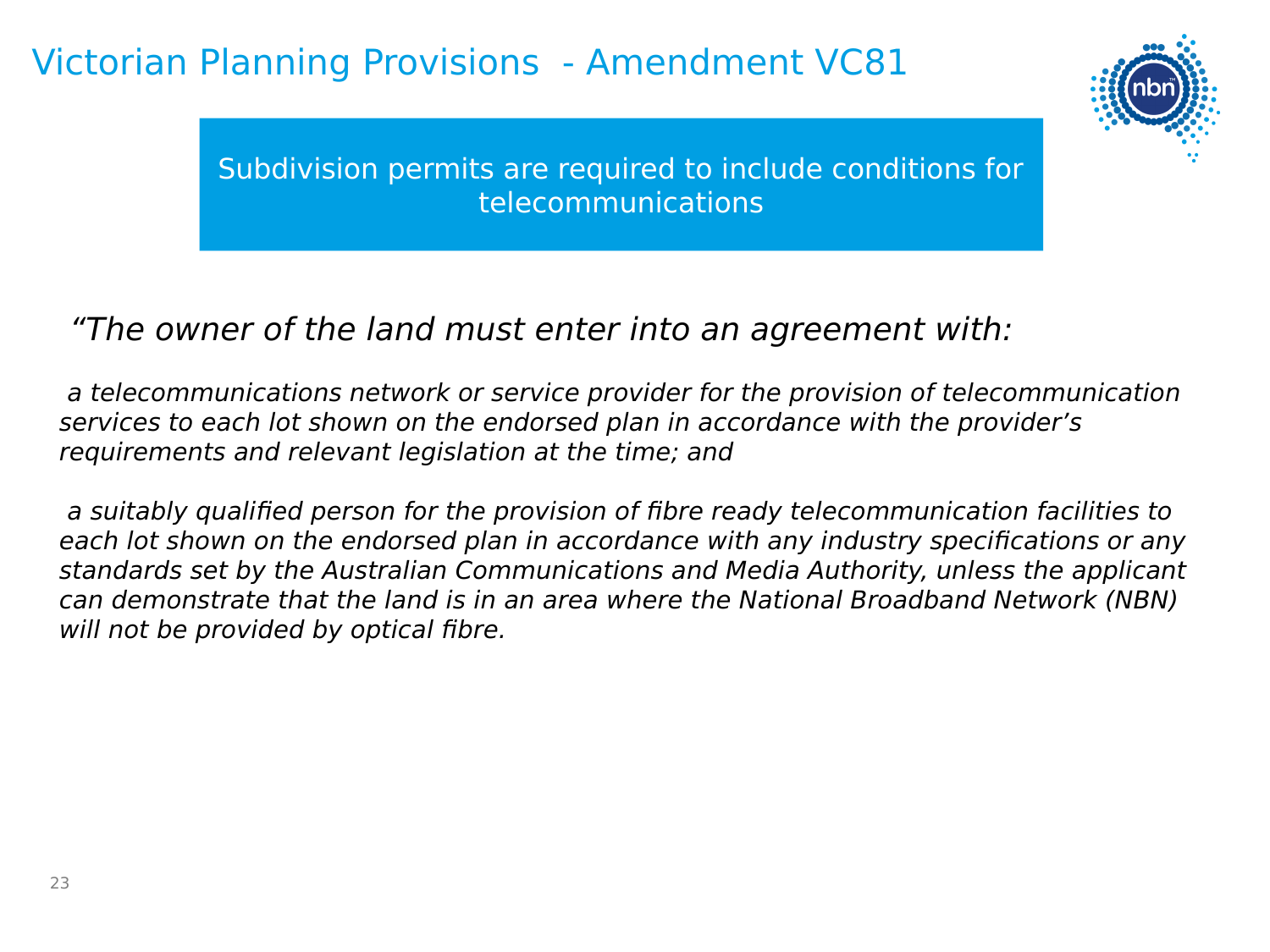

Victorian Planning Provisions  - Amendment VC81

Subdivision permits are required to include conditions for telecommunications

 “The owner of the land must enter into an agreement with:

 a telecommunications network or service provider for the provision of telecommunication services to each lot shown on the endorsed plan in accordance with the provider’s requirements and relevant legislation at the time; and

 a suitably qualified person for the provision of fibre ready telecommunication facilities to each lot shown on the endorsed plan in accordance with any industry specifications or any standards set by the Australian Communications and Media Authority, unless the applicant can demonstrate that the land is in an area where the National Broadband Network (NBN) will not be provided by optical fibre.